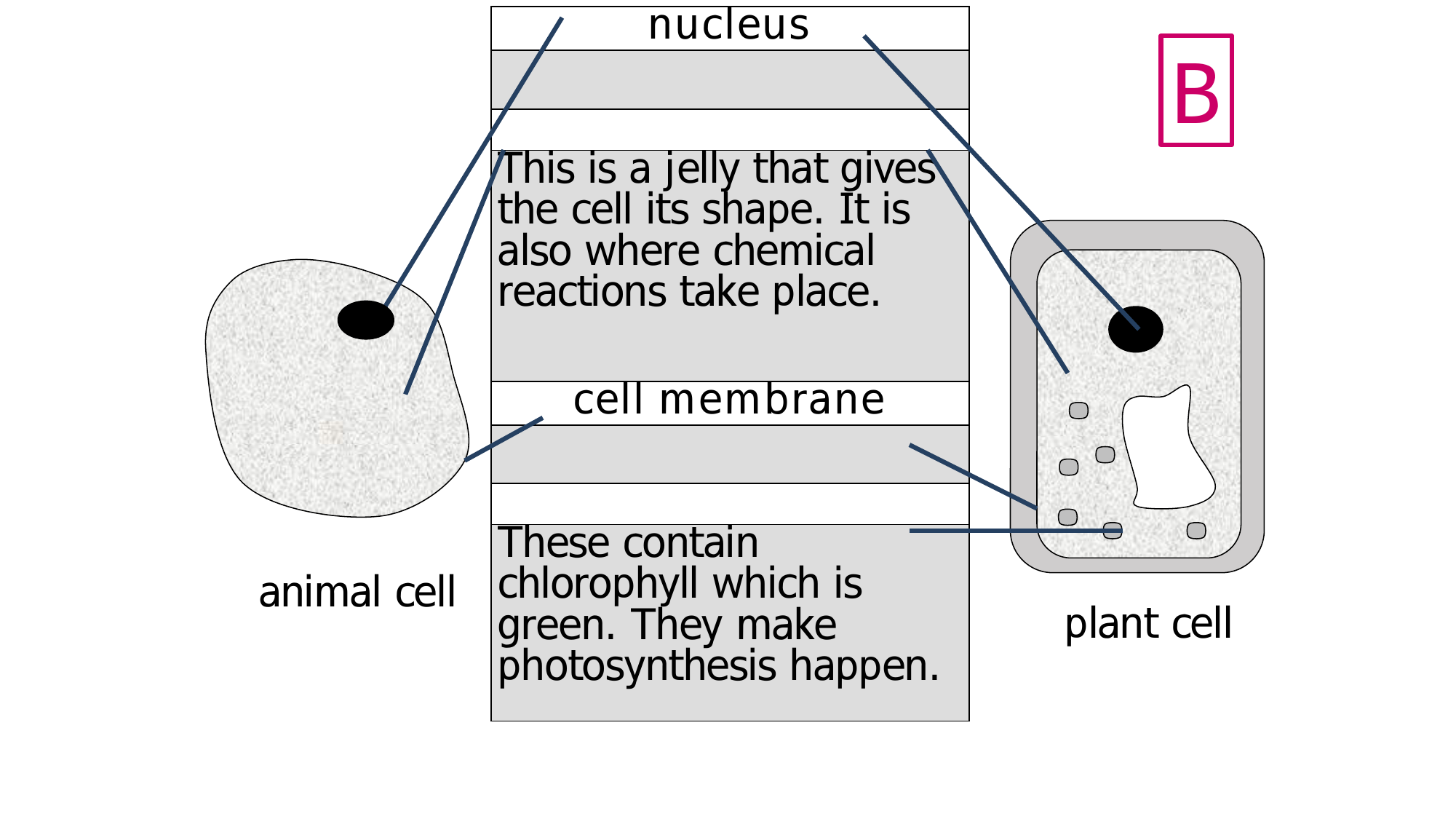

| nucleus |
| --- |
|  |
|  |
| This is a jelly that gives the cell its shape. It is also where chemical reactions take place. |
| cell membrane |
|  |
|  |
| These contain chlorophyll which is green. They make photosynthesis happen. |
B

animal cell
plant cell